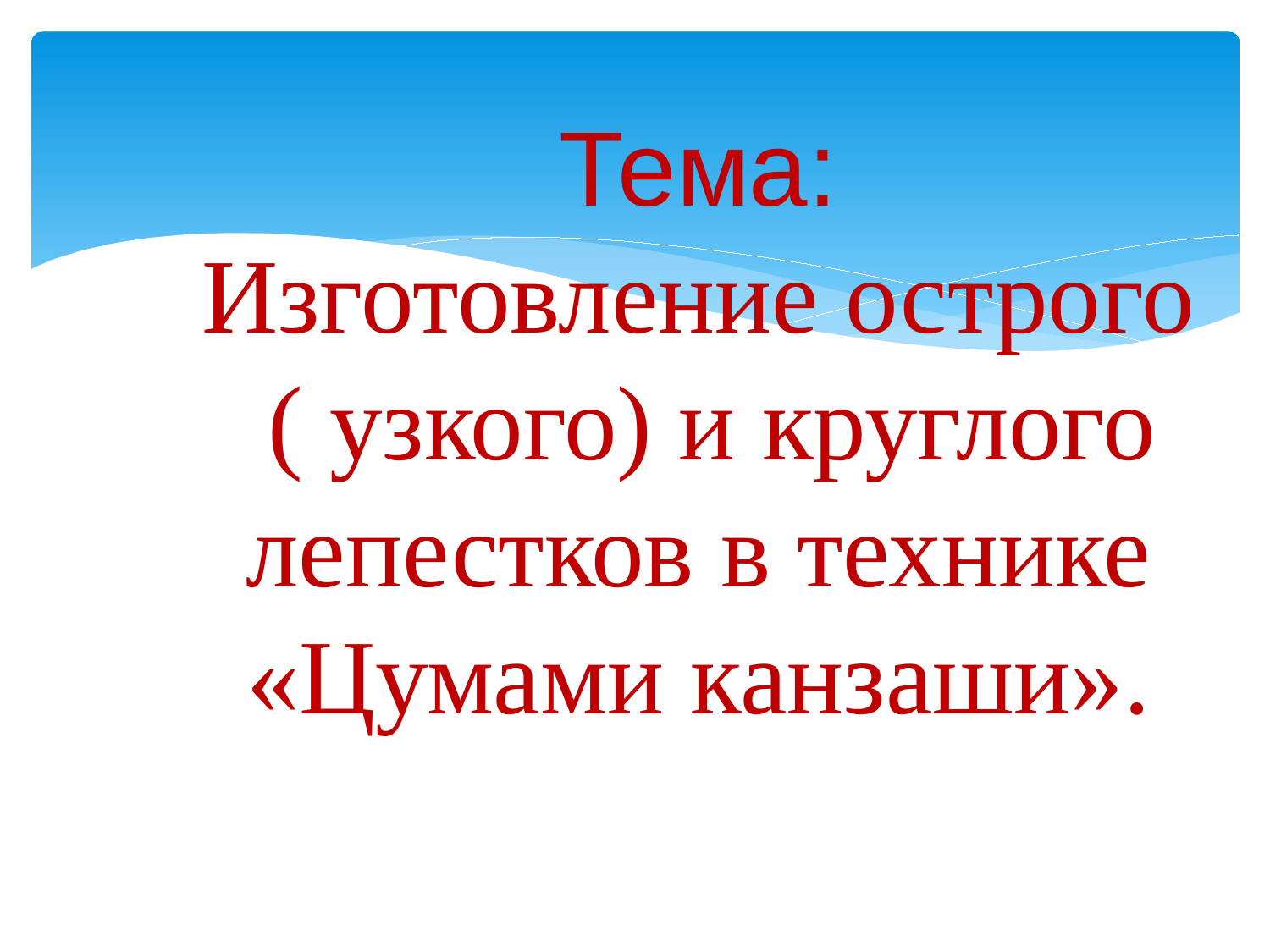

# Тема: Изготовление острого ( узкого) и круглого лепестков в технике «Цумами канзаши».